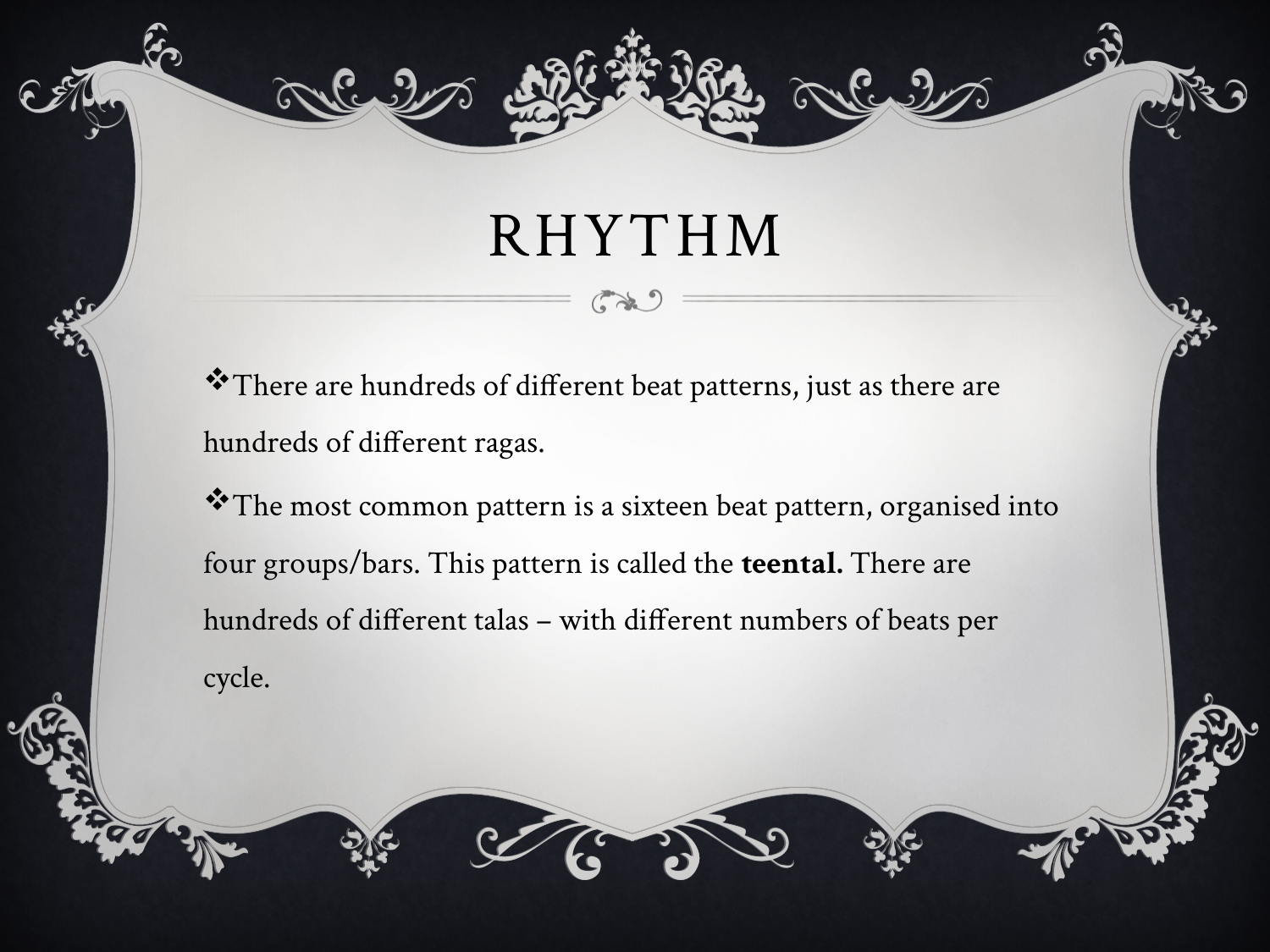

# Rhythm
There are hundreds of different beat patterns, just as there are hundreds of different ragas.
The most common pattern is a sixteen beat pattern, organised into four groups/bars. This pattern is called the teental. There are hundreds of different talas – with different numbers of beats per cycle.